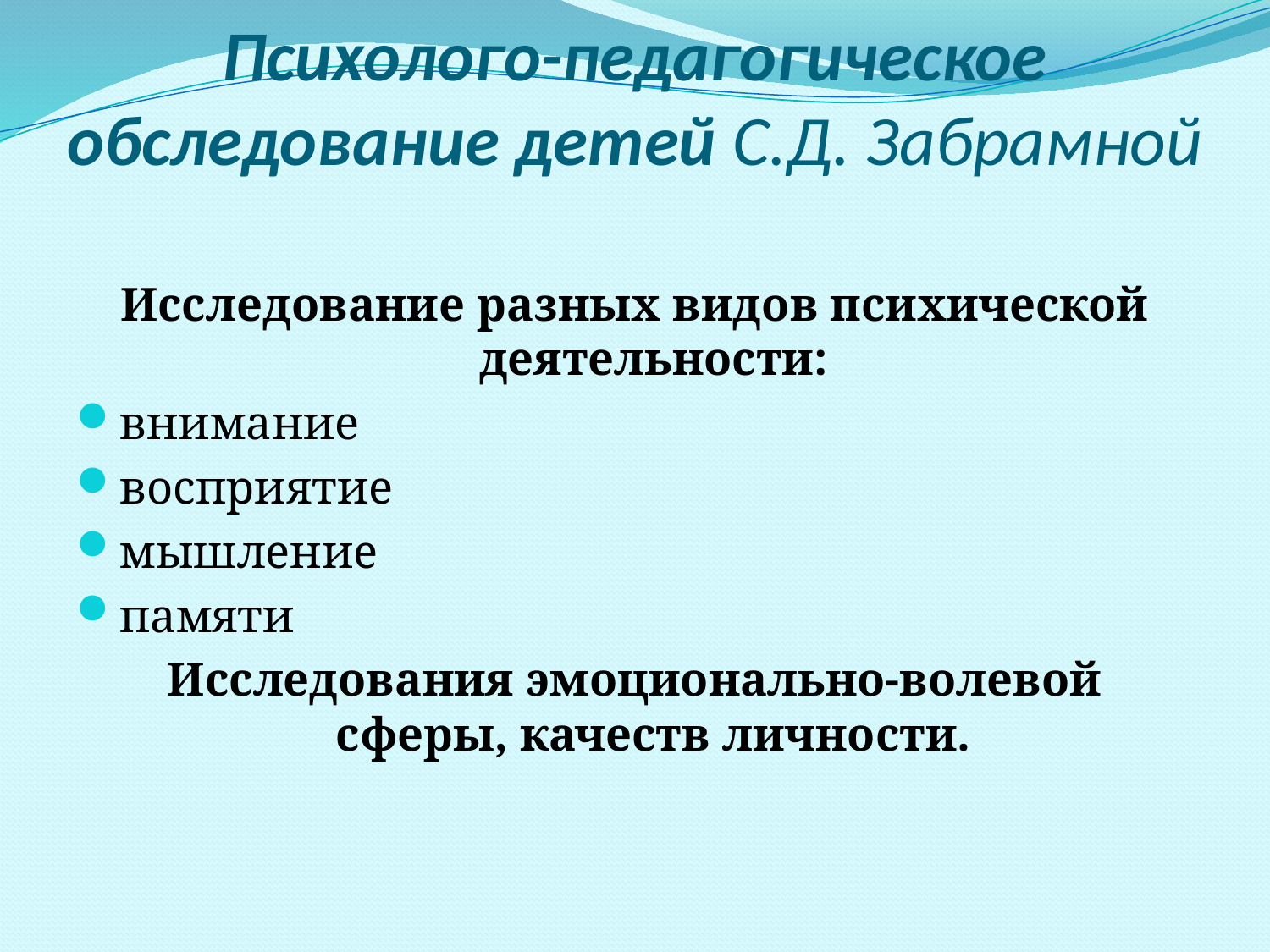

# Психолого-педагогическое обследование детей С.Д. Забрамной
Исследование разных видов психической деятельности:
внимание
восприятие
мышление
памяти
Исследования эмоционально-волевой сферы, качеств личности.